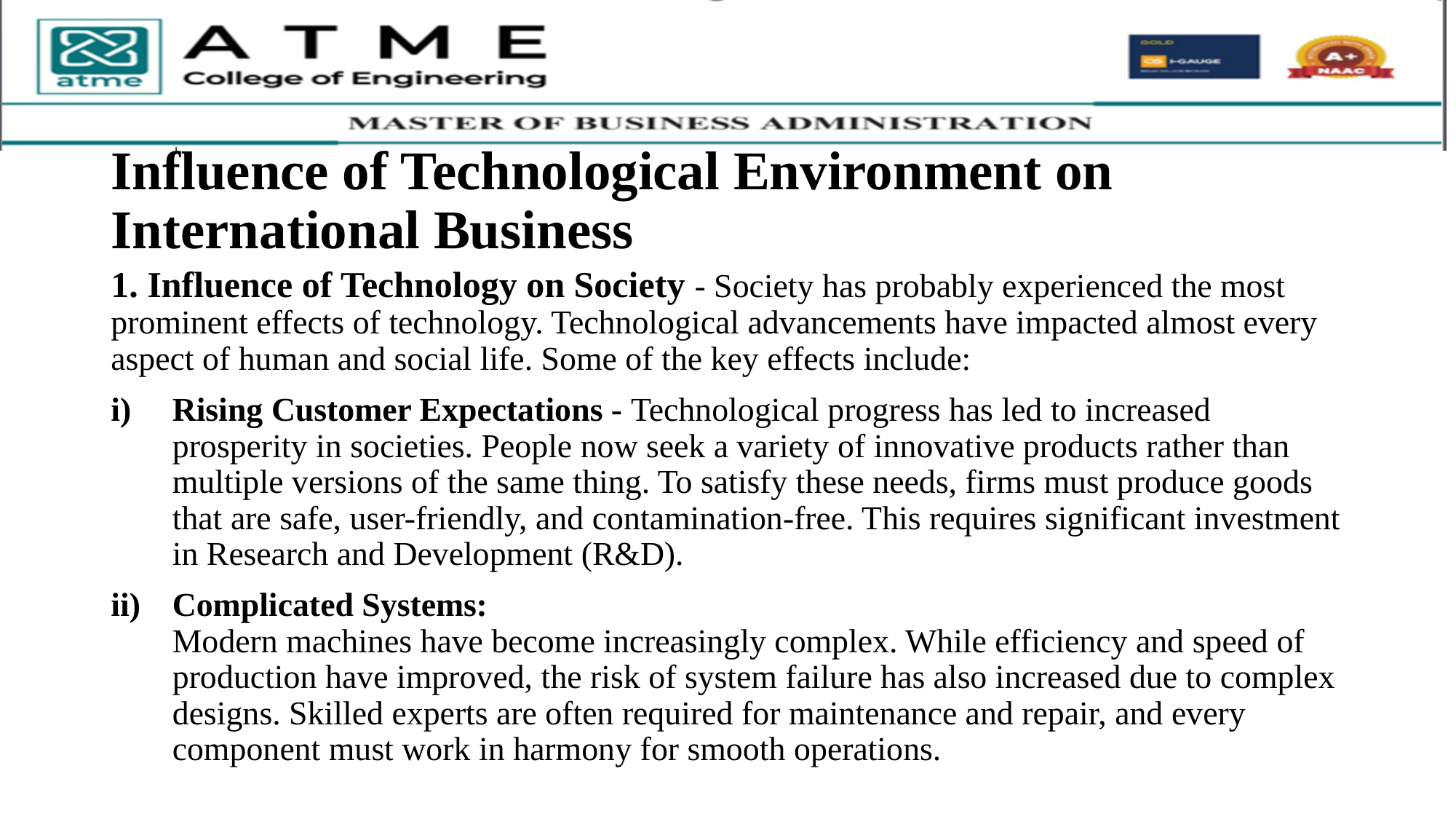

# Influence of Technological Environment on International Business
1. Influence of Technology on Society - Society has probably experienced the most prominent effects of technology. Technological advancements have impacted almost every aspect of human and social life. Some of the key effects include:
Rising Customer Expectations - Technological progress has led to increased prosperity in societies. People now seek a variety of innovative products rather than multiple versions of the same thing. To satisfy these needs, firms must produce goods that are safe, user-friendly, and contamination-free. This requires significant investment in Research and Development (R&D).
Complicated Systems:
Modern machines have become increasingly complex. While efficiency and speed of production have improved, the risk of system failure has also increased due to complex designs. Skilled experts are often required for maintenance and repair, and every component must work in harmony for smooth operations.